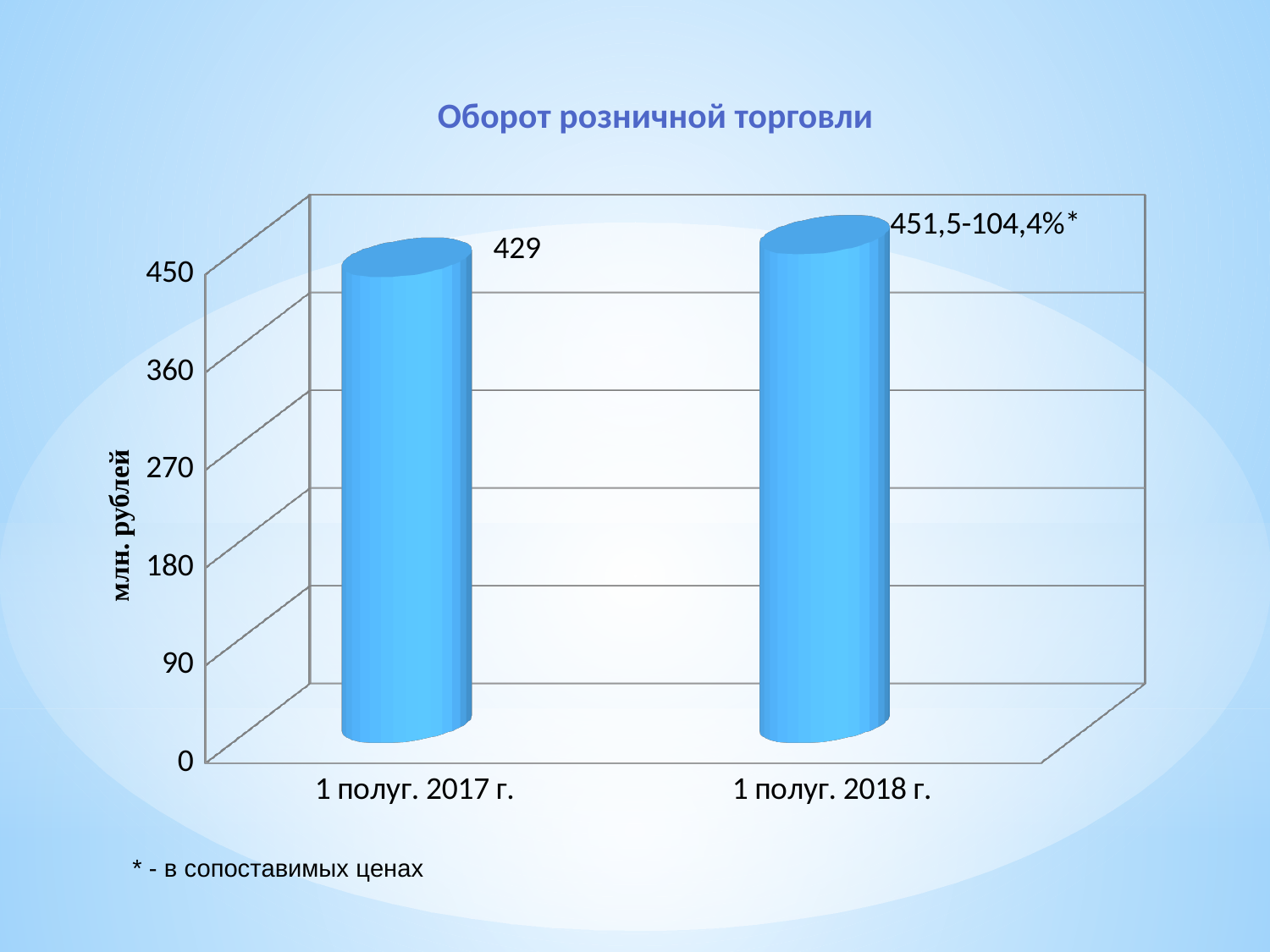

Оборот розничной торговли

[unsupported chart]

млн. рублей
* - в сопоставимых ценах